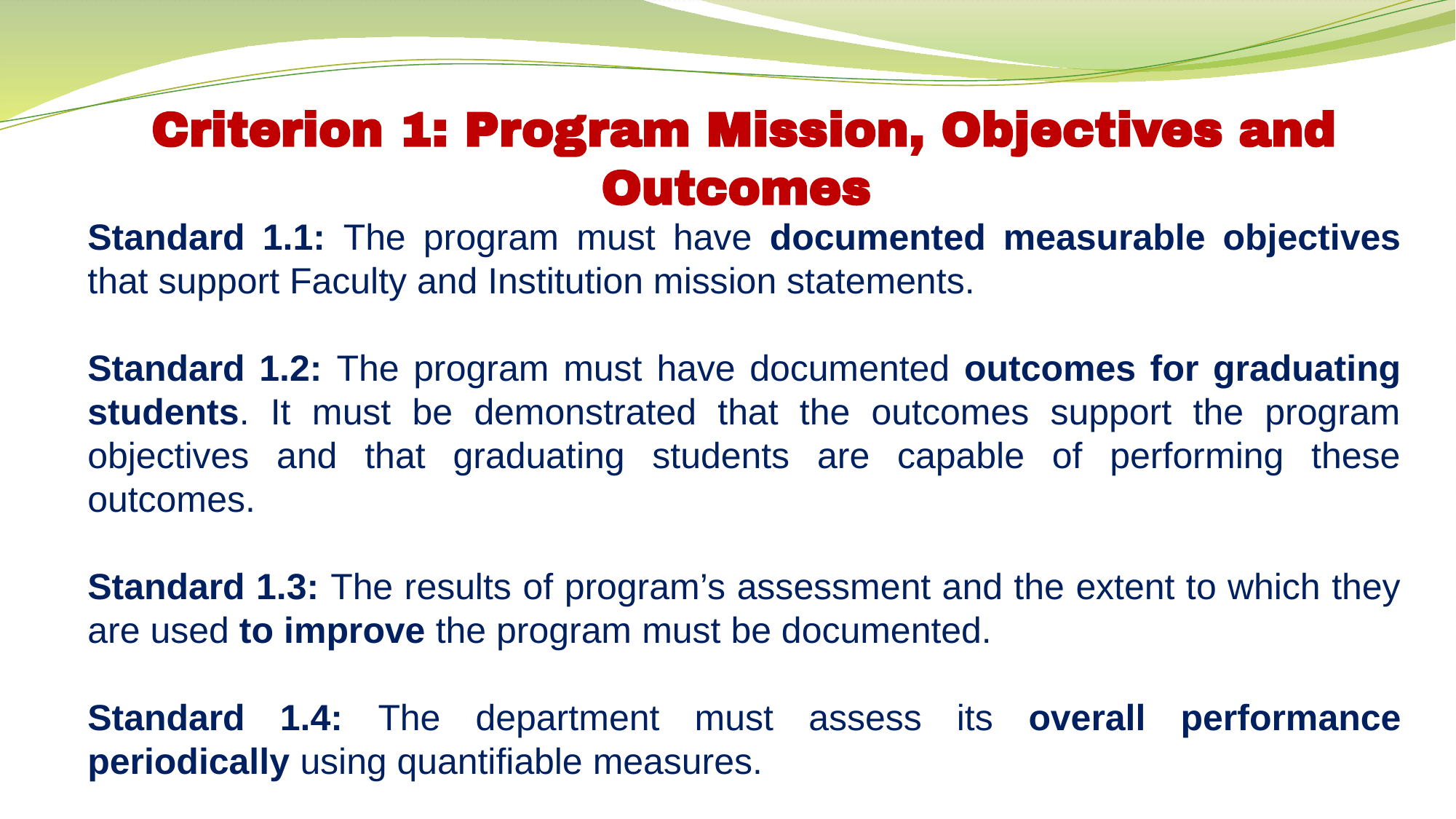

Criterion 1: Program Mission, Objectives and Outcomes
Standard 1.1: The program must have documented measurable objectives that support Faculty and Institution mission statements.

Standard 1.2: The program must have documented outcomes for graduating students. It must be demonstrated that the outcomes support the program objectives and that graduating students are capable of performing these outcomes.

Standard 1.3: The results of program’s assessment and the extent to which they are used to improve the program must be documented.

Standard 1.4: The department must assess its overall performance periodically using quantifiable measures.